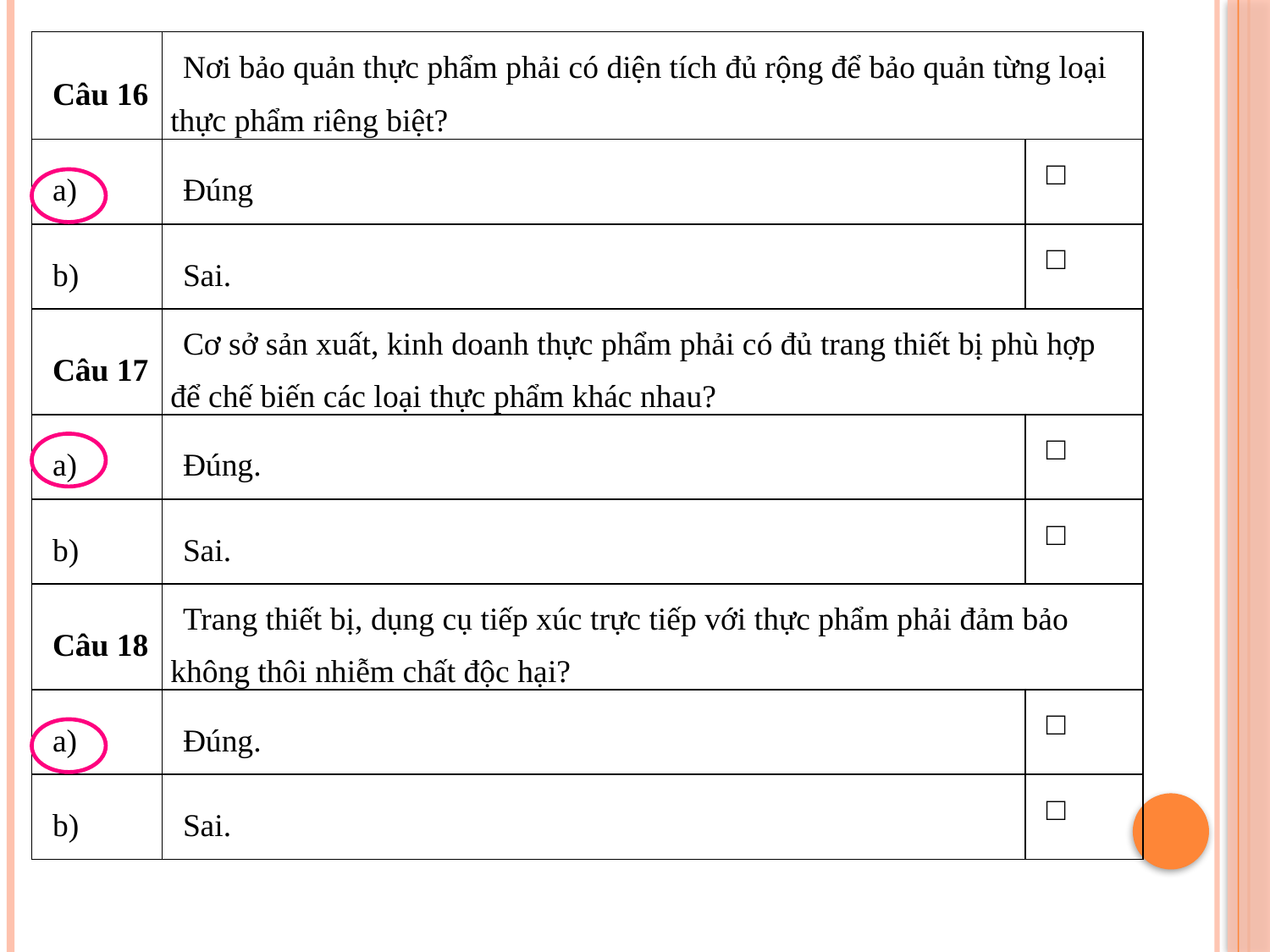

| Câu 16 | Nơi bảo quản thực phẩm phải có diện tích đủ rộng để bảo quản từng loại thực phẩm riêng biệt? |  |
| --- | --- | --- |
| a) | Đúng | □ |
| b) | Sai. | □ |
| Câu 17 | Cơ sở sản xuất, kinh doanh thực phẩm phải có đủ trang thiết bị phù hợp để chế biến các loại thực phẩm khác nhau? |  |
| a) | Đúng. | □ |
| b) | Sai. | □ |
| Câu 18 | Trang thiết bị, dụng cụ tiếp xúc trực tiếp với thực phẩm phải đảm bảo không thôi nhiễm chất độc hại? |  |
| a) | Đúng. | □ |
| b) | Sai. | □ |